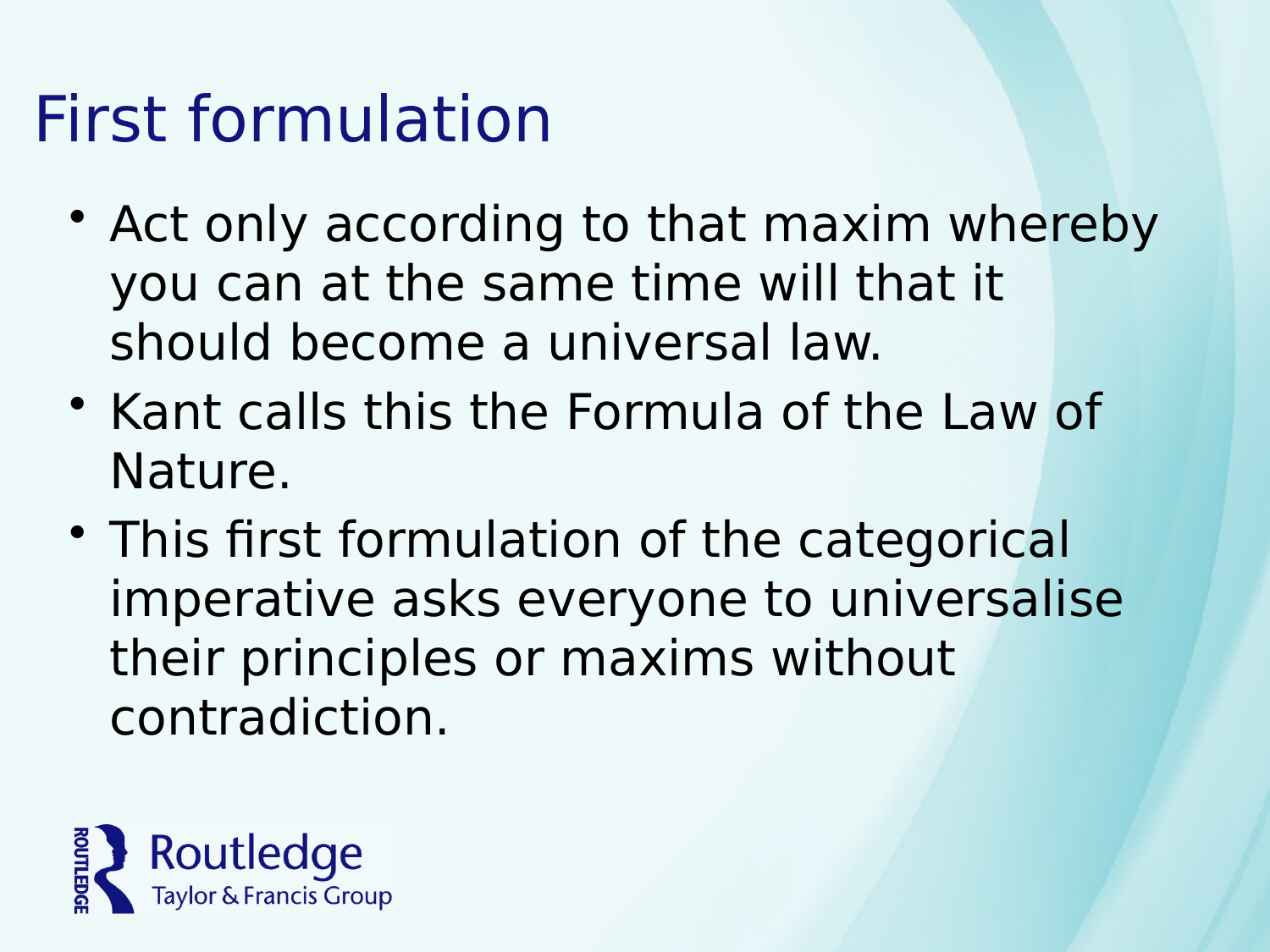

# First formulation
Act only according to that maxim whereby you can at the same time will that it should become a universal law.
Kant calls this the Formula of the Law of Nature.
This first formulation of the categorical imperative asks everyone to universalise their principles or maxims without contradiction.